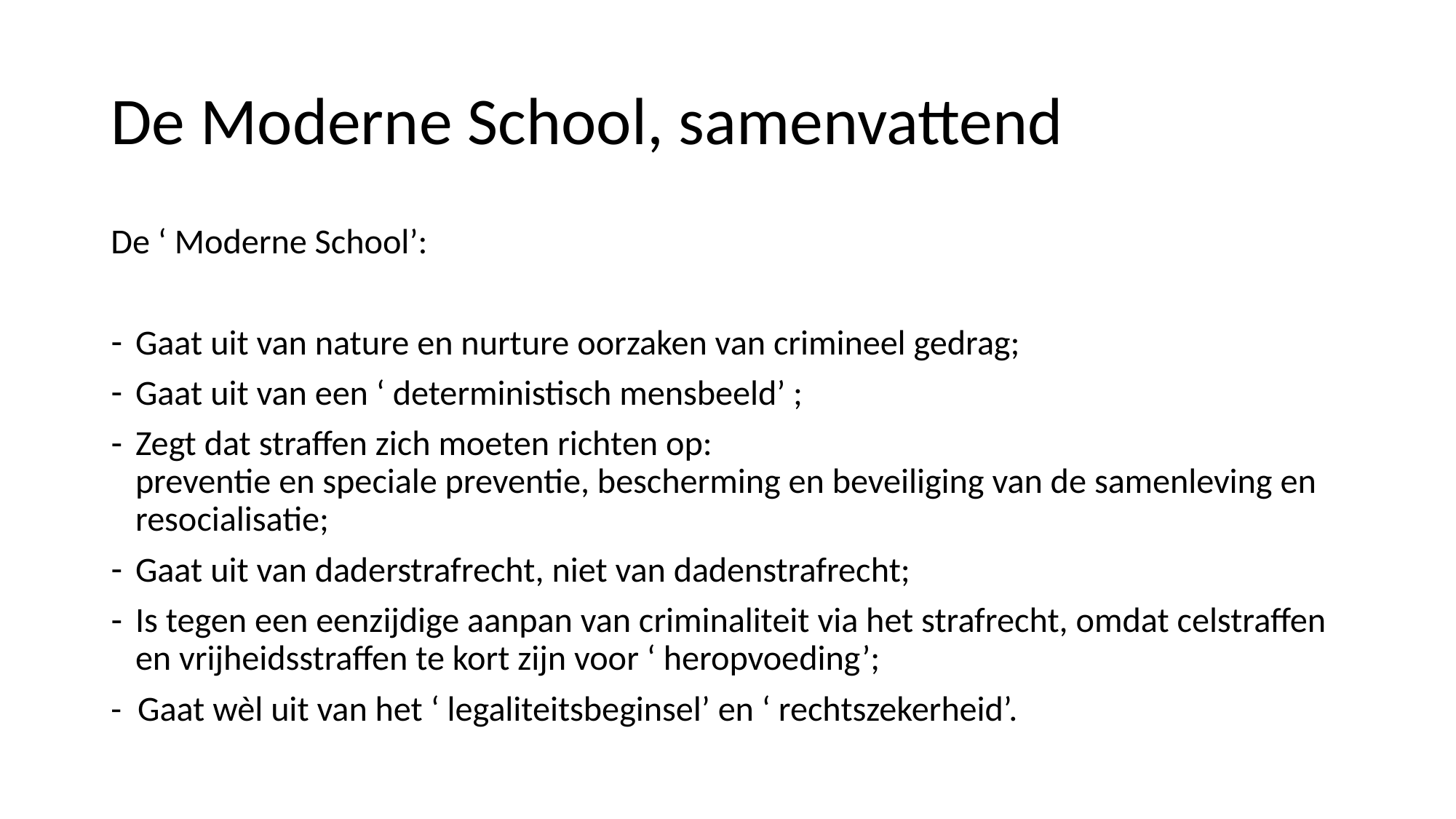

# De Moderne School, samenvattend
De ‘ Moderne School’:

Gaat uit van nature en nurture oorzaken van crimineel gedrag;
Gaat uit van een ‘ deterministisch mensbeeld’ ;
Zegt dat straffen zich moeten richten op:
preventie en speciale preventie, bescherming en beveiliging van de samenleving en resocialisatie;
Gaat uit van daderstrafrecht, niet van dadenstrafrecht;
Is tegen een eenzijdige aanpan van criminaliteit via het strafrecht, omdat celstraffen en vrijheidsstraffen te kort zijn voor ‘ heropvoeding’;
-  Gaat wèl uit van het ‘ legaliteitsbeginsel’ en ‘ rechtszekerheid’.